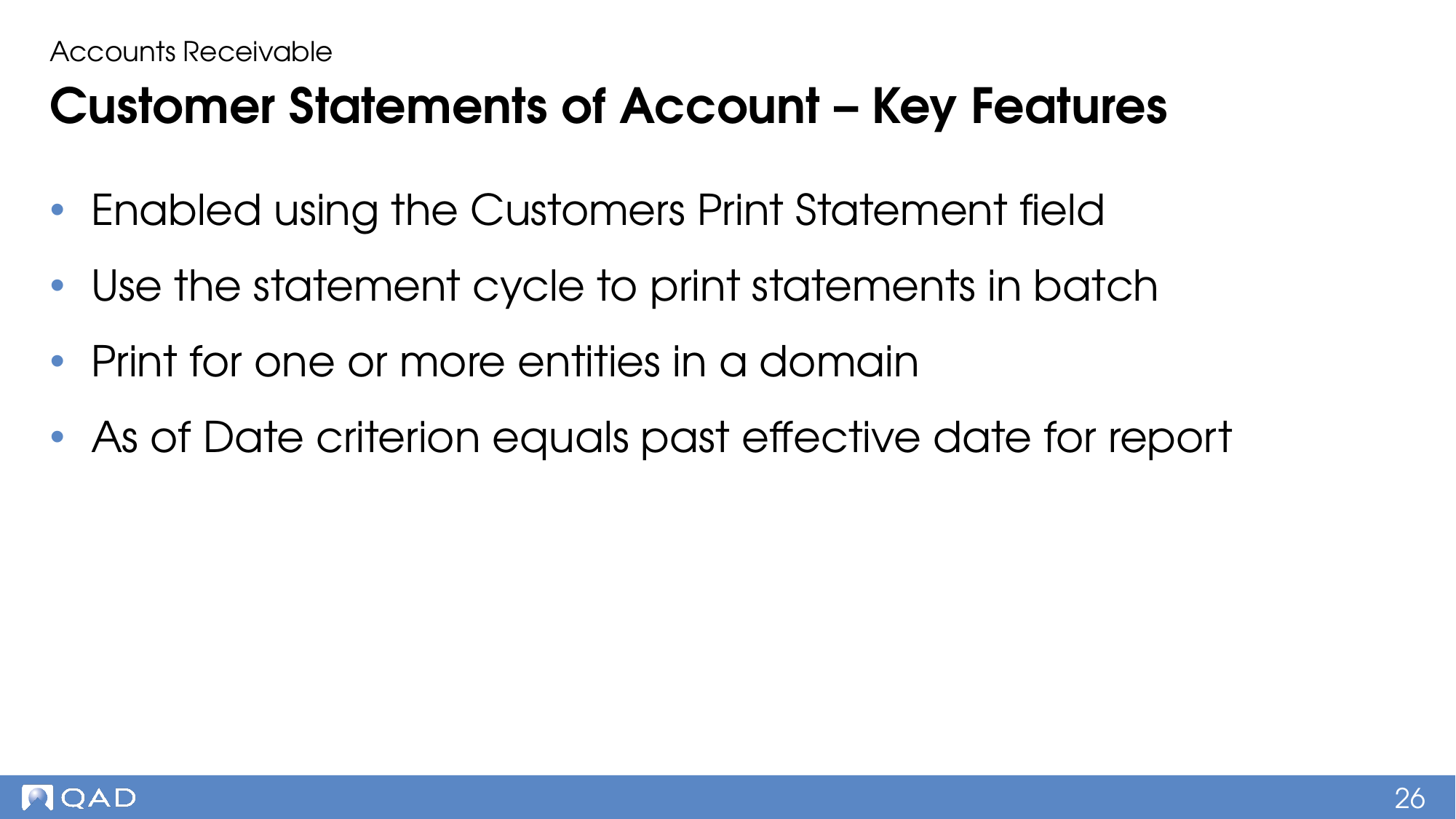

Accounts Receivable
# Customer Statements of Account – Key Features
Enabled using the Customers Print Statement field
Use the statement cycle to print statements in batch
Print for one or more entities in a domain
As of Date criterion equals past effective date for report

26